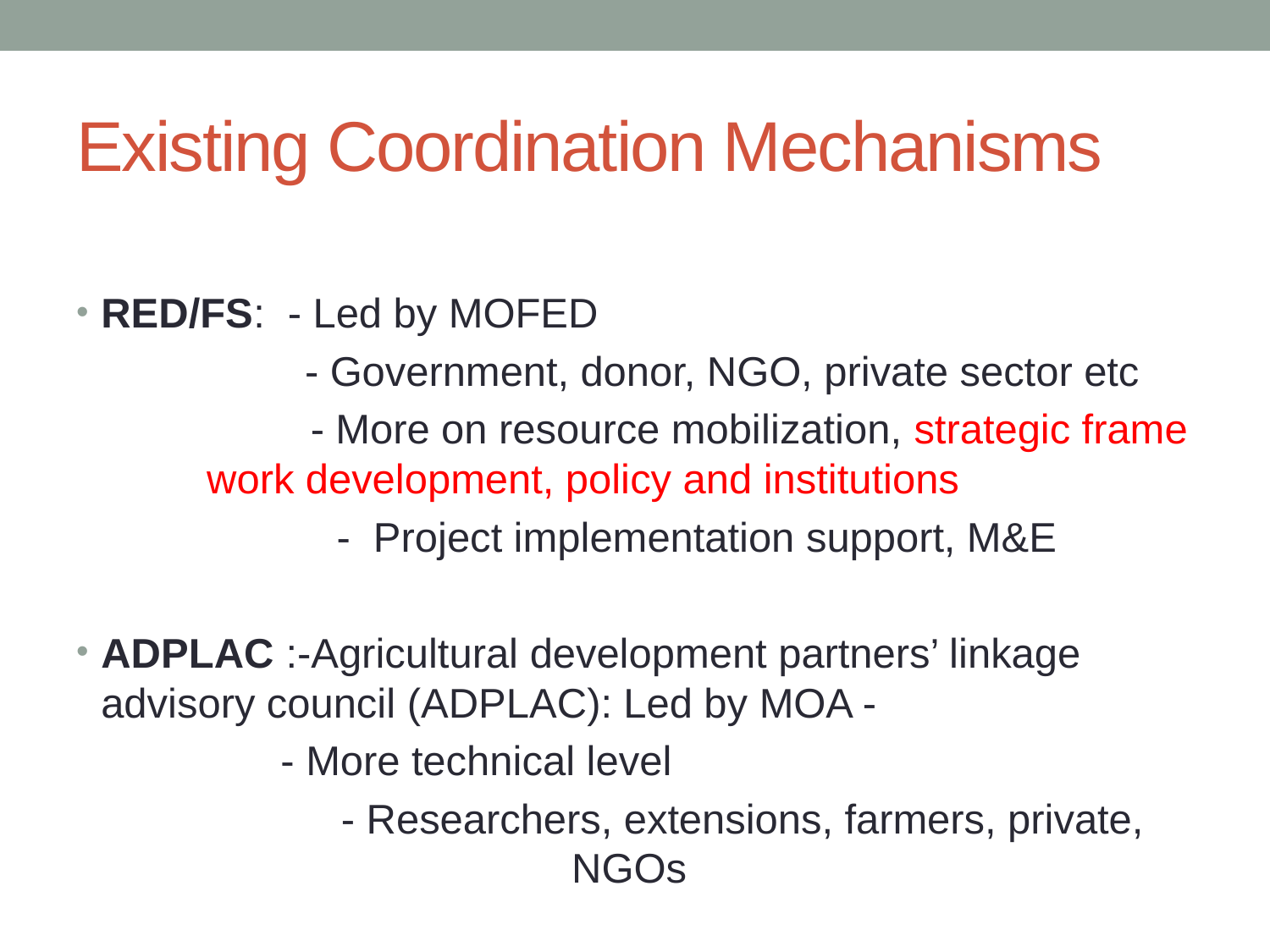

# Existing Coordination Mechanisms

RED/FS:  - Led by MOFED
                    - Government, donor, NGO, private sector etc
                    - More on resource mobilization, strategic frame work development, policy and institutions
       	-  Project implementation support, M&E

ADPLAC :-Agricultural development partners’ linkage advisory council (ADPLAC): Led by MOA -
	       - More technical level
	        - Researchers, extensions, farmers, private, NGOs